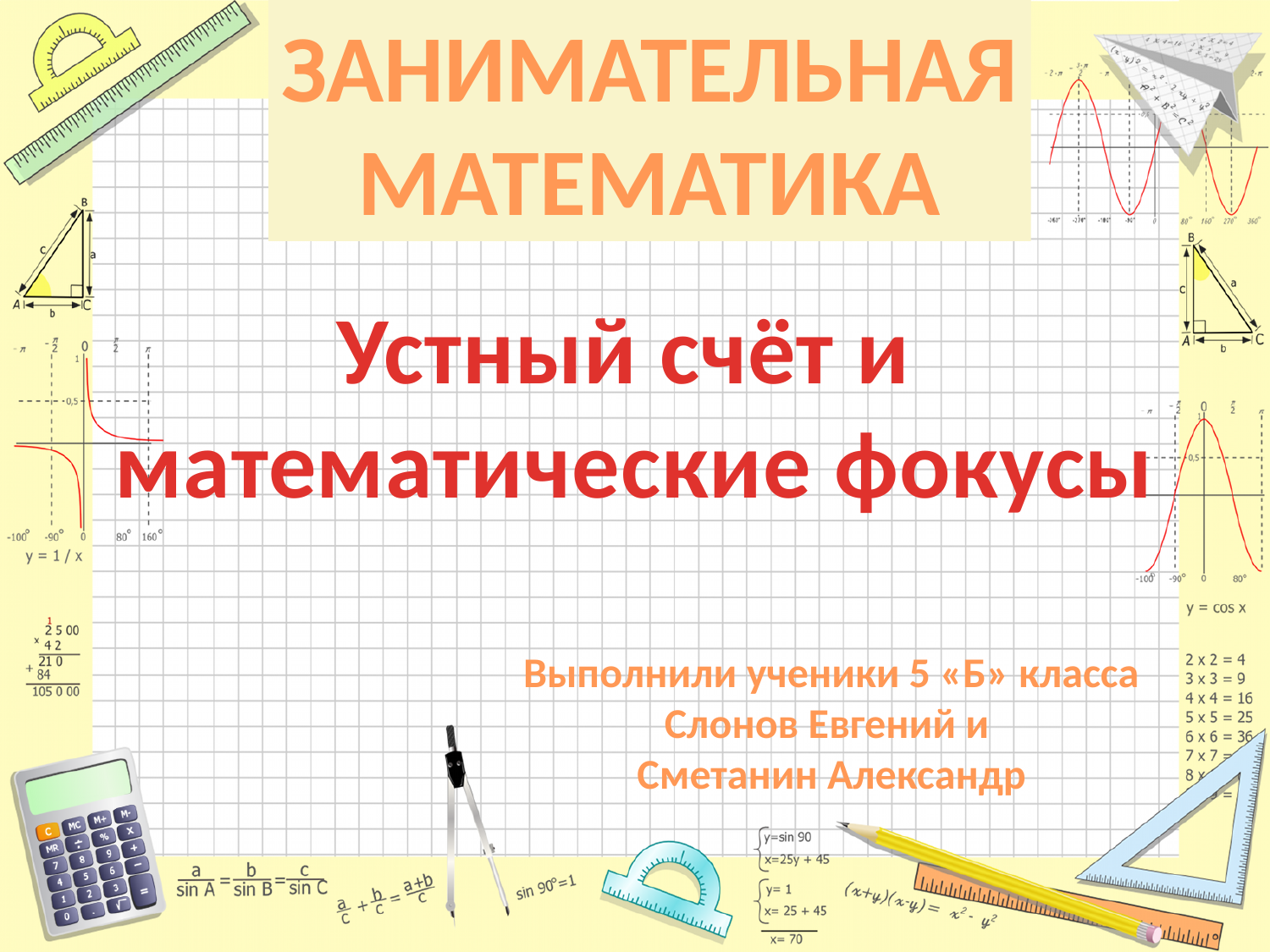

ЗАНИМАТЕЛЬНАЯ
МАТЕМАТИКА
Устный счёт и
математические фокусы
Выполнили ученики 5 «Б» класса
Слонов Евгений и
Сметанин Александр